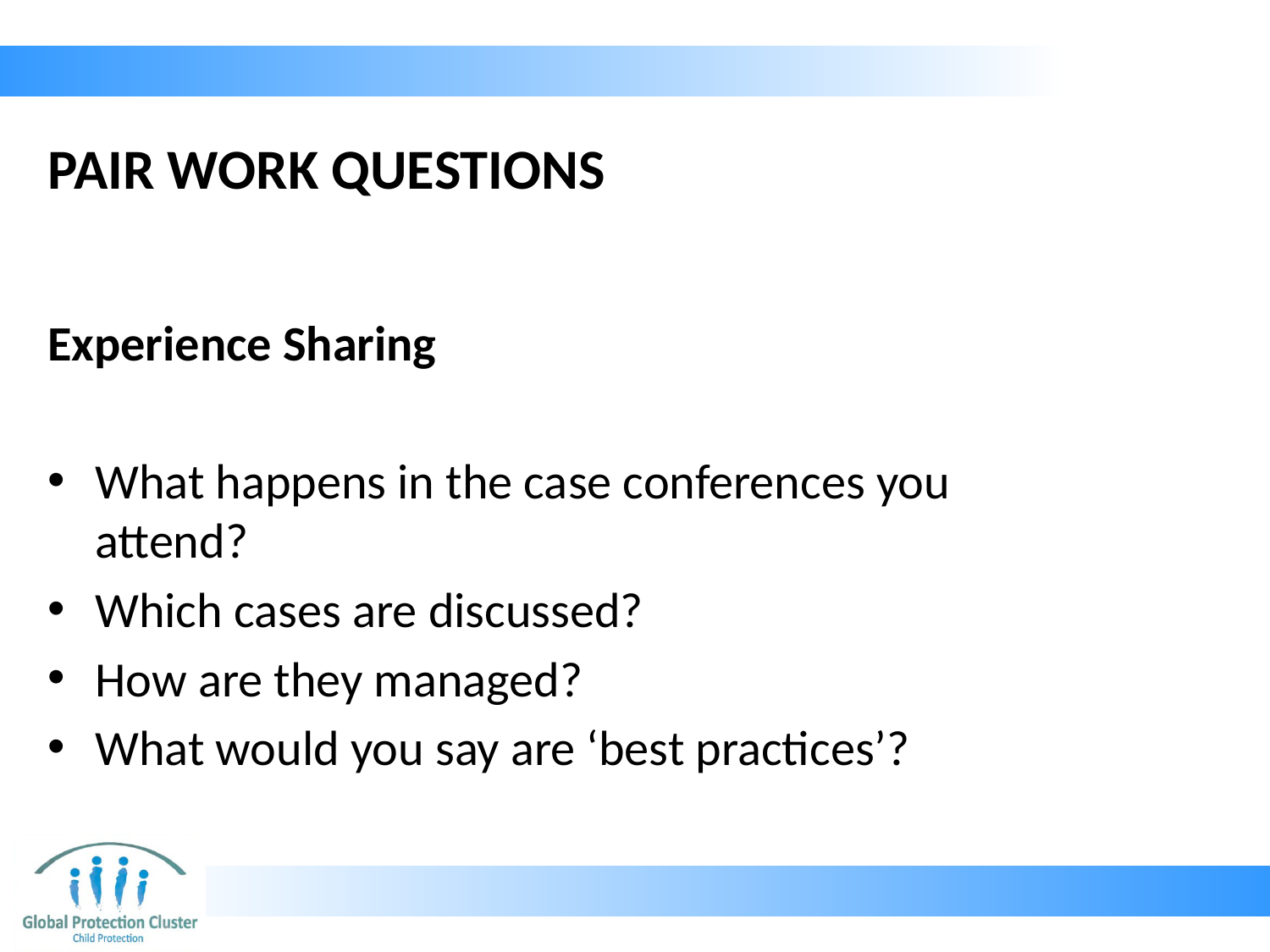

# PAIR WORK QUESTIONS

Experience Sharing

What happens in the case conferences you attend?
Which cases are discussed?
How are they managed?
What would you say are ‘best practices’?